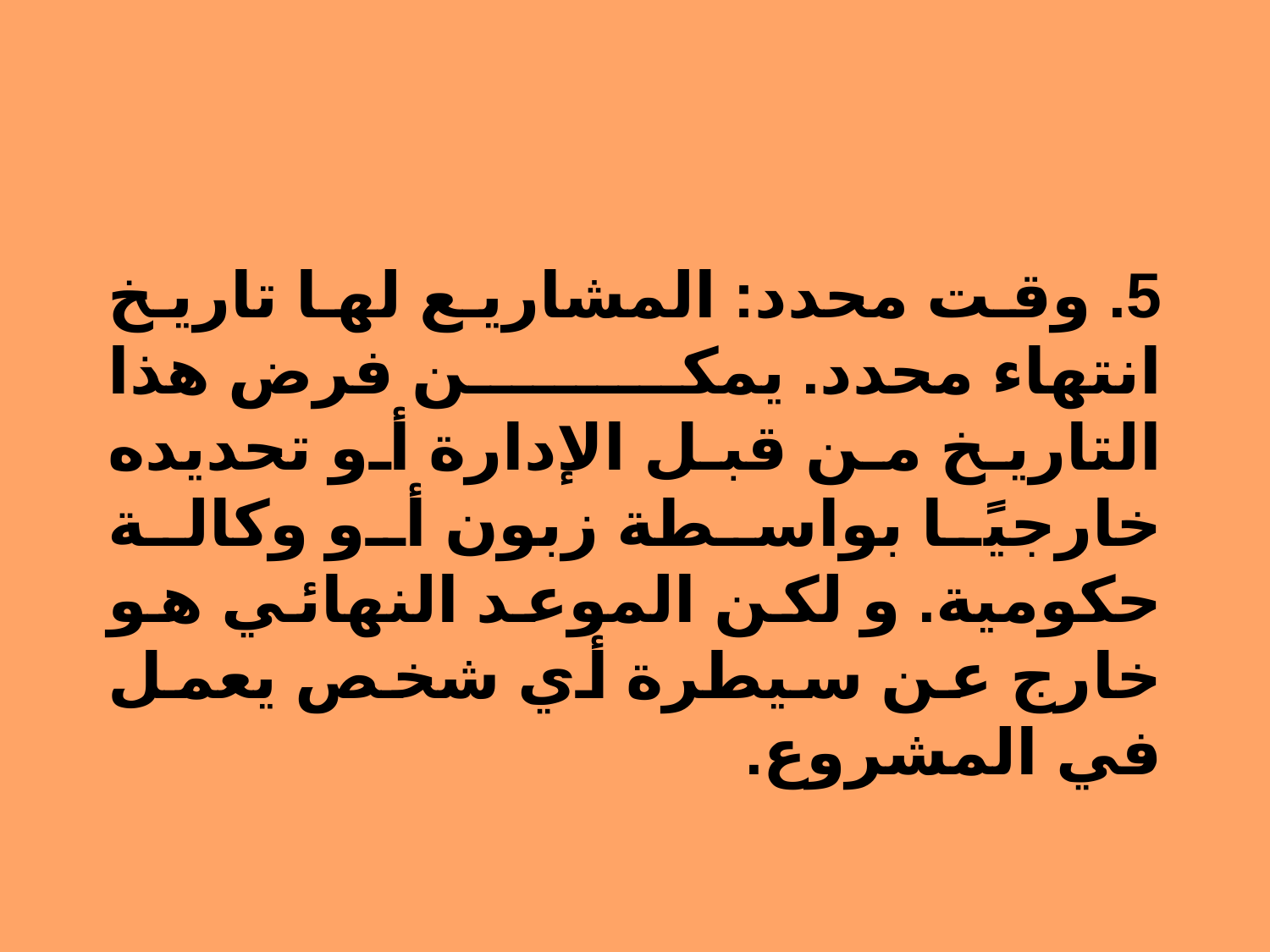

# 5. وقت محدد: المشاريع لها تاريخ انتهاء محدد. يمكن فرض هذا التاريخ من قبل الإدارة أو تحديده خارجيًا بواسطة زبون أو وكالة حكومية. و لكن الموعد النهائي هو خارج عن سيطرة أي شخص يعمل في المشروع.